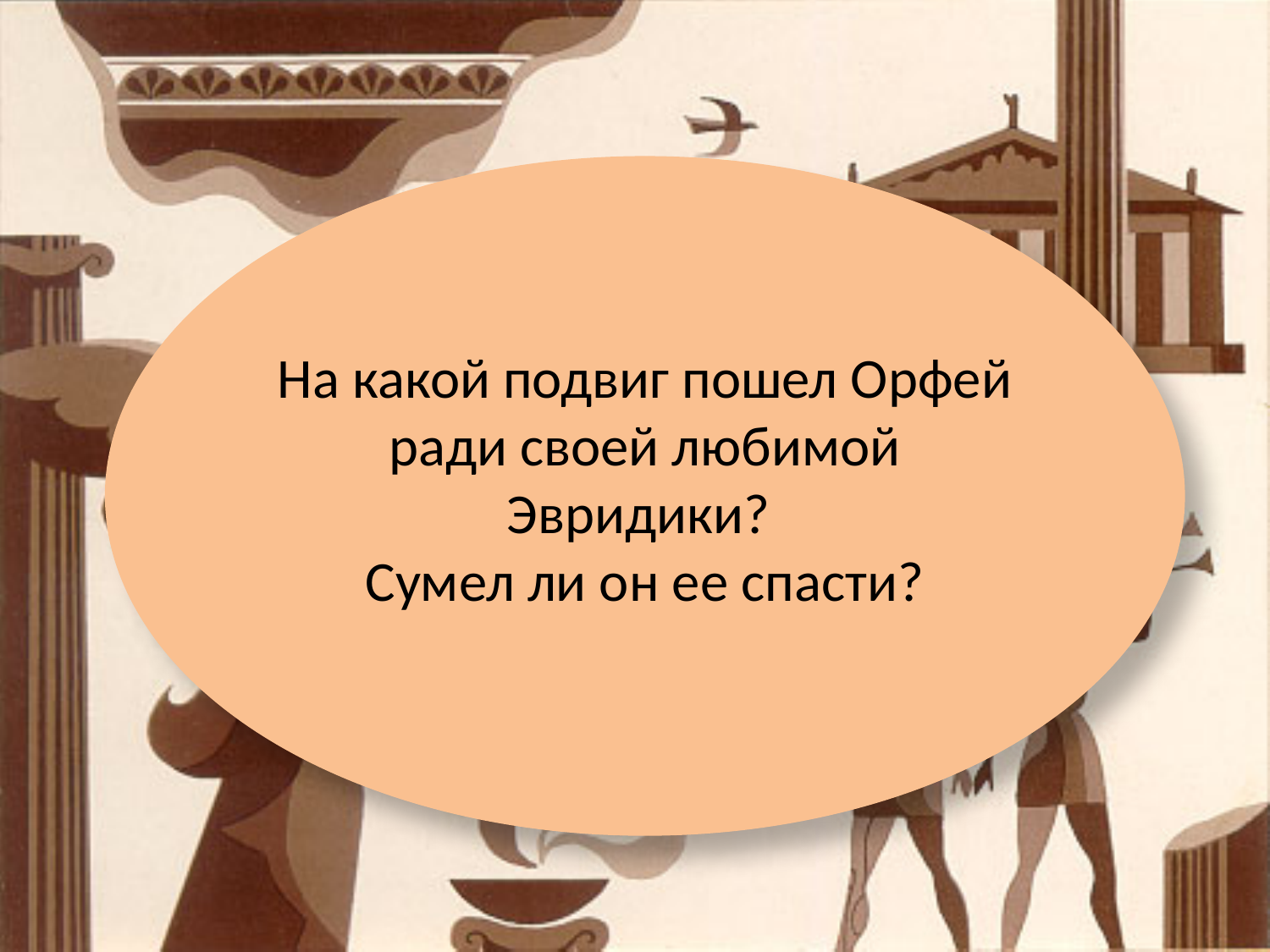

На какой подвиг пошел Орфей ради своей любимой Эвридики?
Сумел ли он ее спасти?